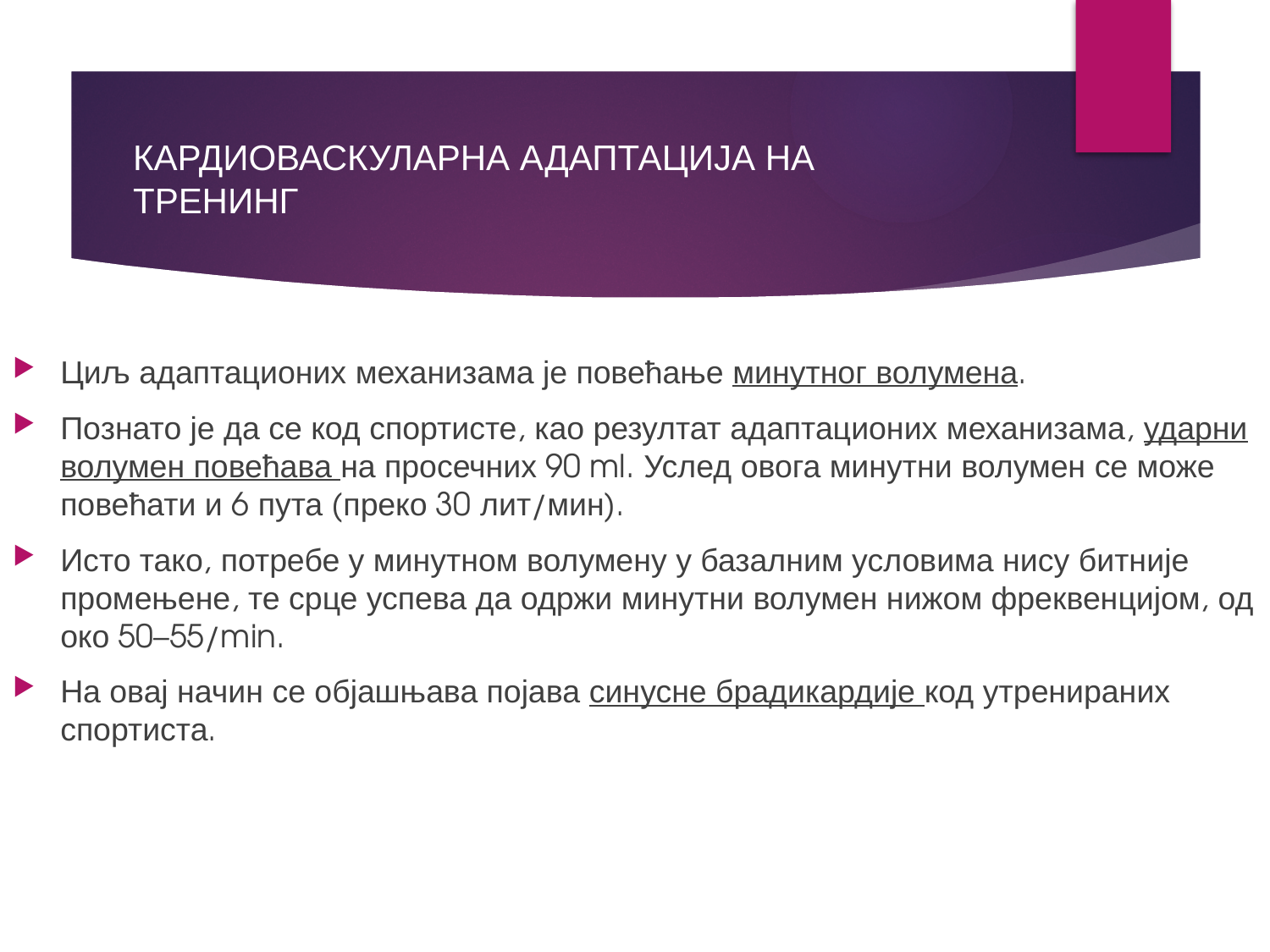

# КАРДИОВАСКУЛАРНА АДАПТАЦИЈА НА ТРЕНИНГ
Циљ адаптационих механизама је повећање минутног волумена.
Познато је да се код спортисте, као резултат адаптационих механизама, ударни волумен повећава на просечних 90 ml. Услед овога минутни волумен се може повећати и 6 пута (преко 30 лит/мин).
Исто тако, потребе у минутном волумену у базалним условима нису битније промењене, те срце успева да одржи минутни волумен нижом фреквенцијом, од око 50–55/min.
На овај начин се објашњава појава синусне брадикардије код утренираних спортиста.